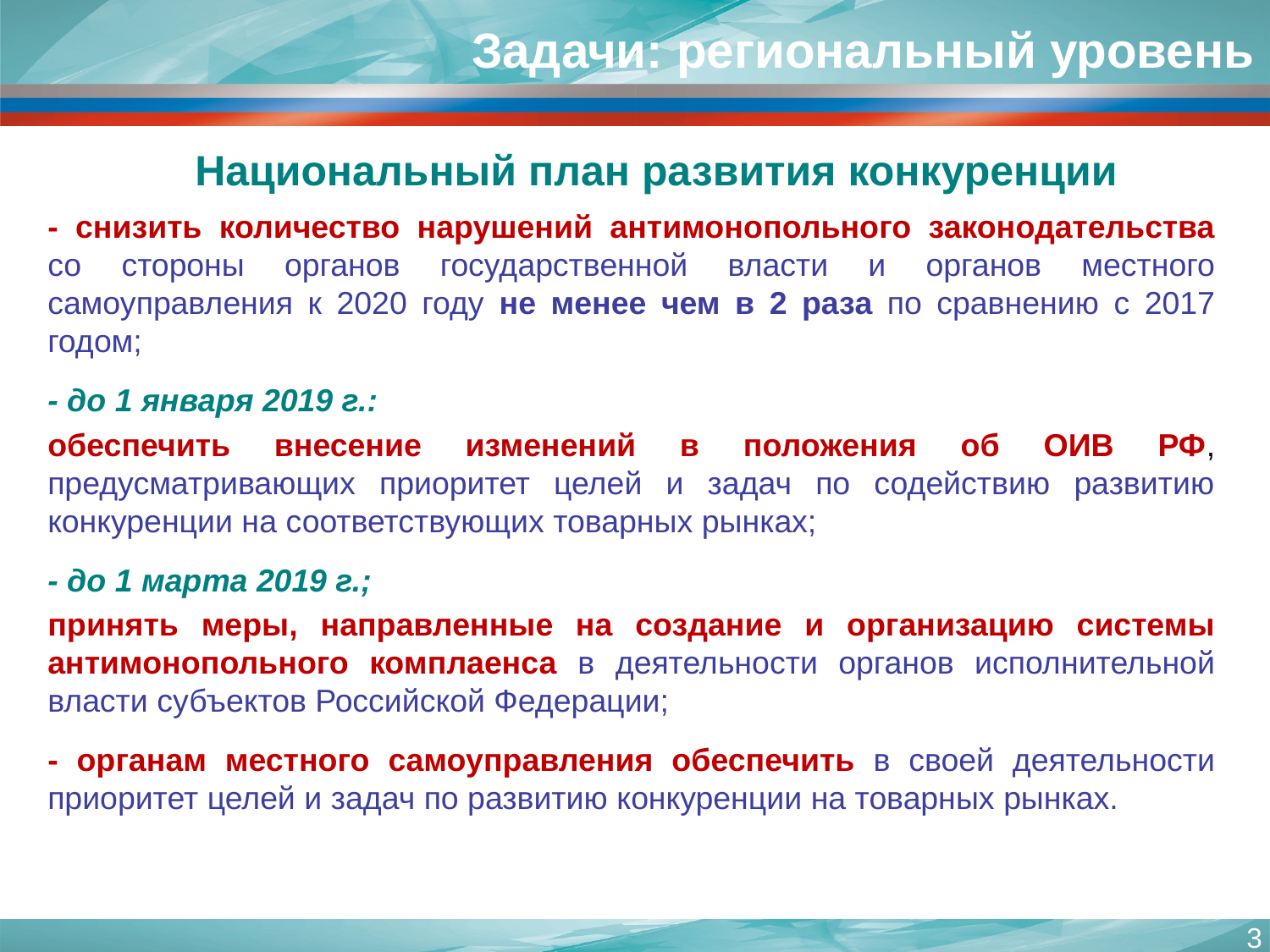

# Задачи: региональный уровень
Национальный план развития конкуренции
- снизить количество нарушений антимонопольного законодательства со стороны органов государственной власти и органов местного самоуправления к 2020 году не менее чем в 2 раза по сравнению с 2017 годом;
- до 1 января 2019 г.:
обеспечить внесение изменений в положения об ОИВ РФ, предусматривающих приоритет целей и задач по содействию развитию конкуренции на соответствующих товарных рынках;
- до 1 марта 2019 г.;
принять меры, направленные на создание и организацию системы антимонопольного комплаенса в деятельности органов исполнительной власти субъектов Российской Федерации;
- органам местного самоуправления обеспечить в своей деятельности приоритет целей и задач по развитию конкуренции на товарных рынках.

3